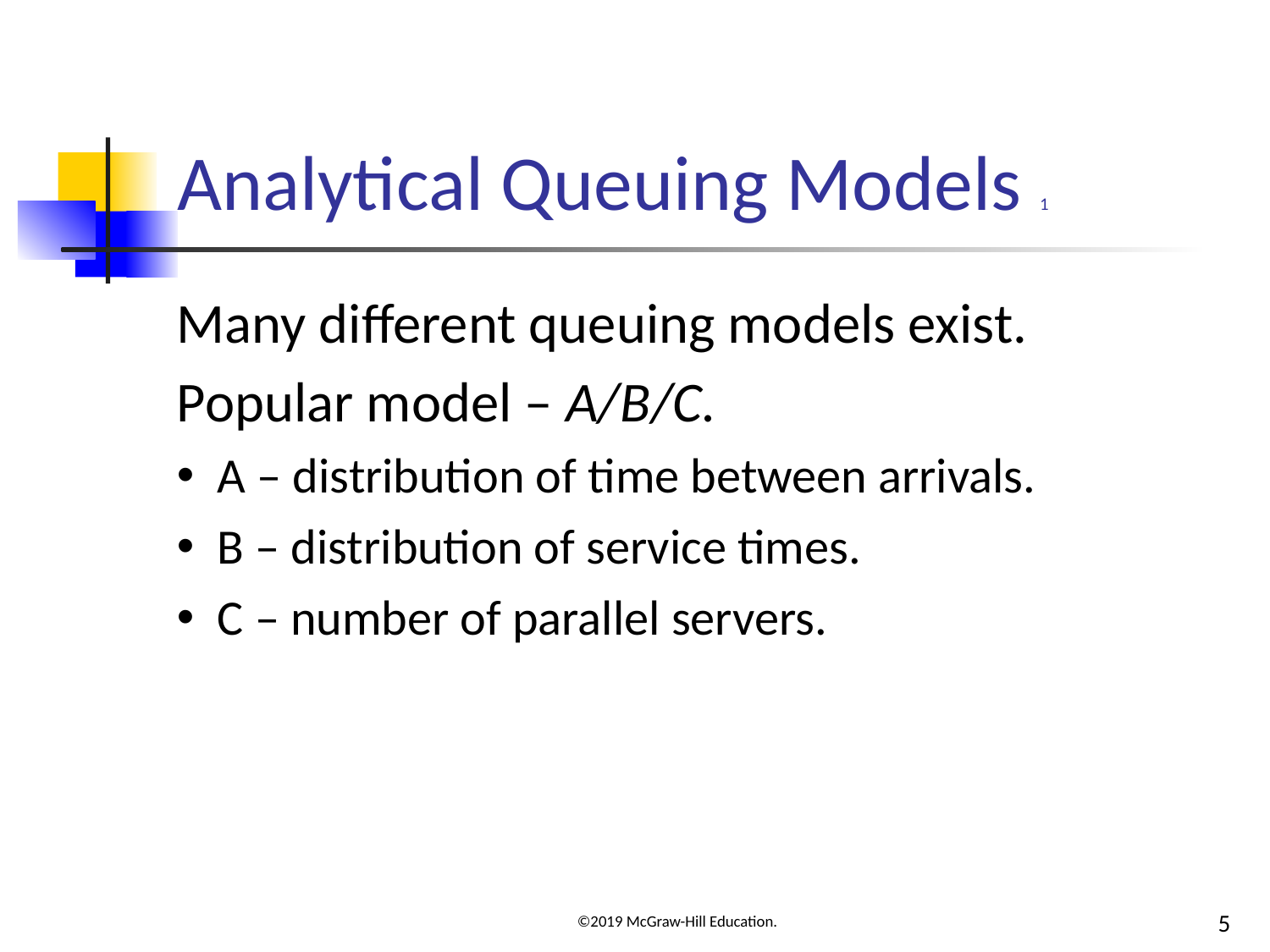

# Analytical Queuing Models 1
Many different queuing models exist.
Popular model – A/B/C.
A – distribution of time between arrivals.
B – distribution of service times.
C – number of parallel servers.